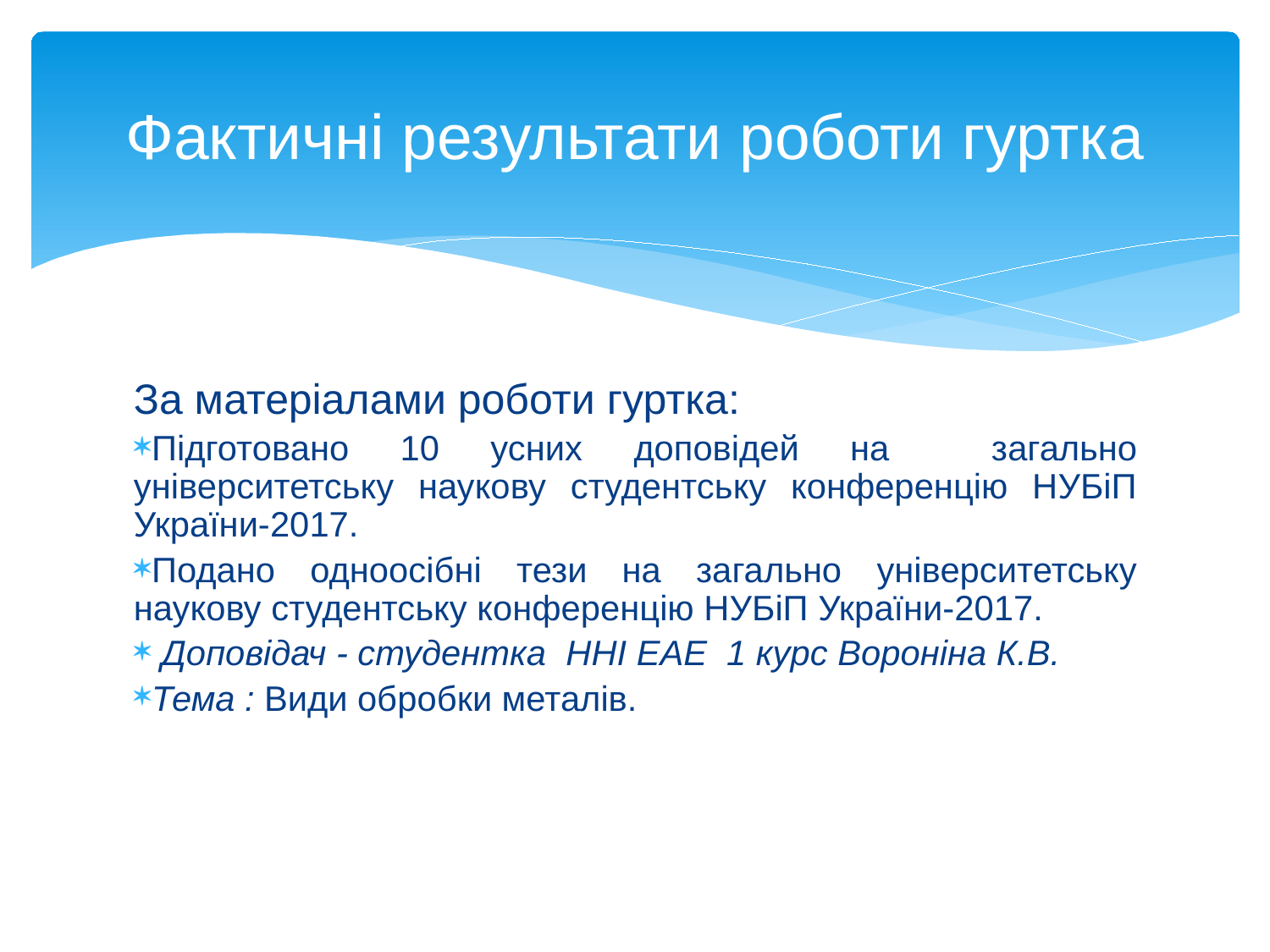

# Фактичні результати роботи гуртка
За матеріалами роботи гуртка:
Підготовано 10 усних доповідей на  загально університетську наукову студентську конференцію НУБіП України-2017.
Подано одноосібні тези на загально університетську наукову студентську конференцію НУБіП України-2017.
 Доповідач - студентка  ННІ ЕАЕ  1 курс Вороніна К.В.
Тема : Види обробки металів.